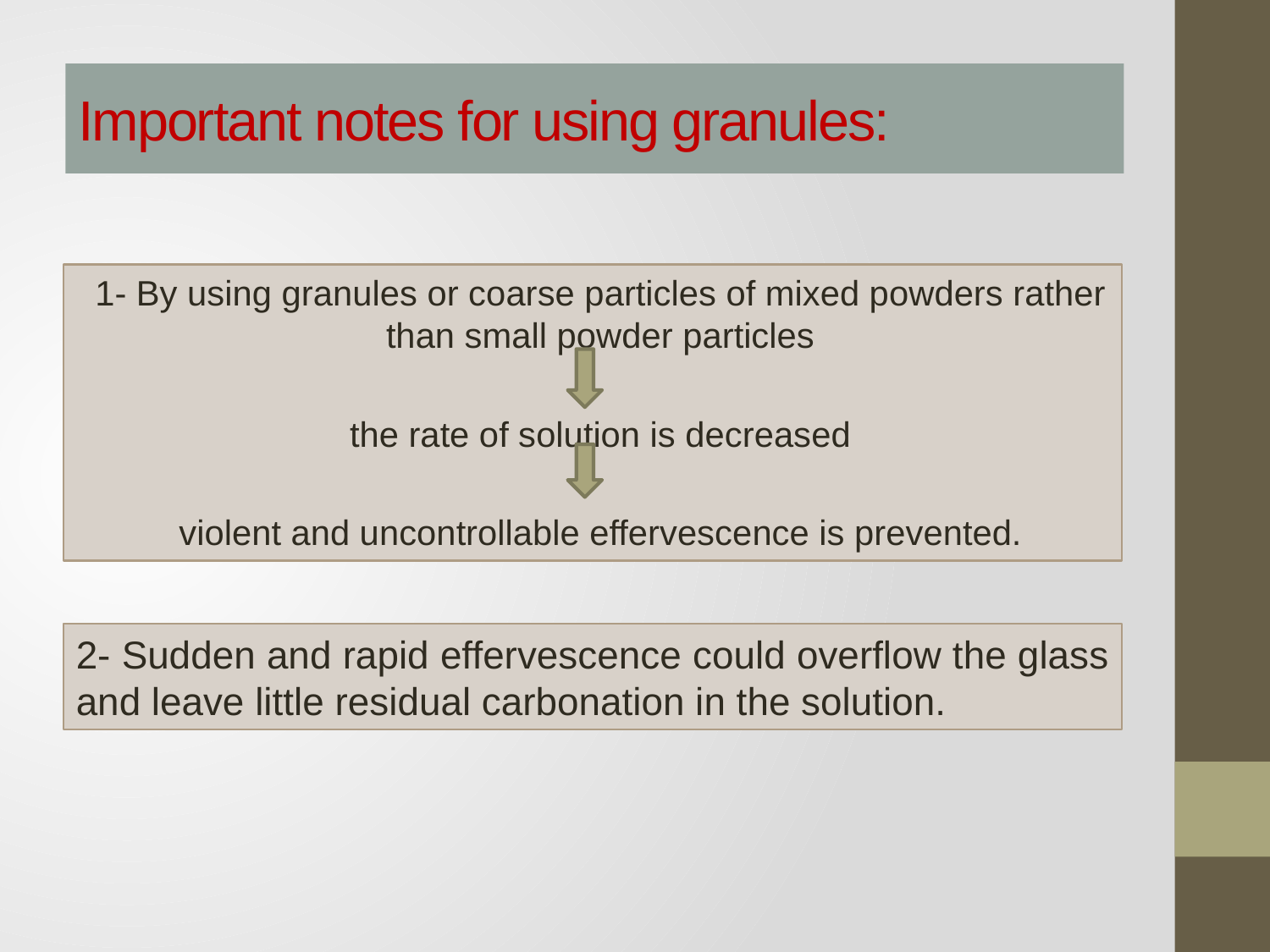

# Important notes for using granules:
1- By using granules or coarse particles of mixed powders rather than small powder particles

 the rate of solution is decreased

violent and uncontrollable effervescence is prevented.

2- Sudden and rapid effervescence could overflow the glass and leave little residual carbonation in the solution.